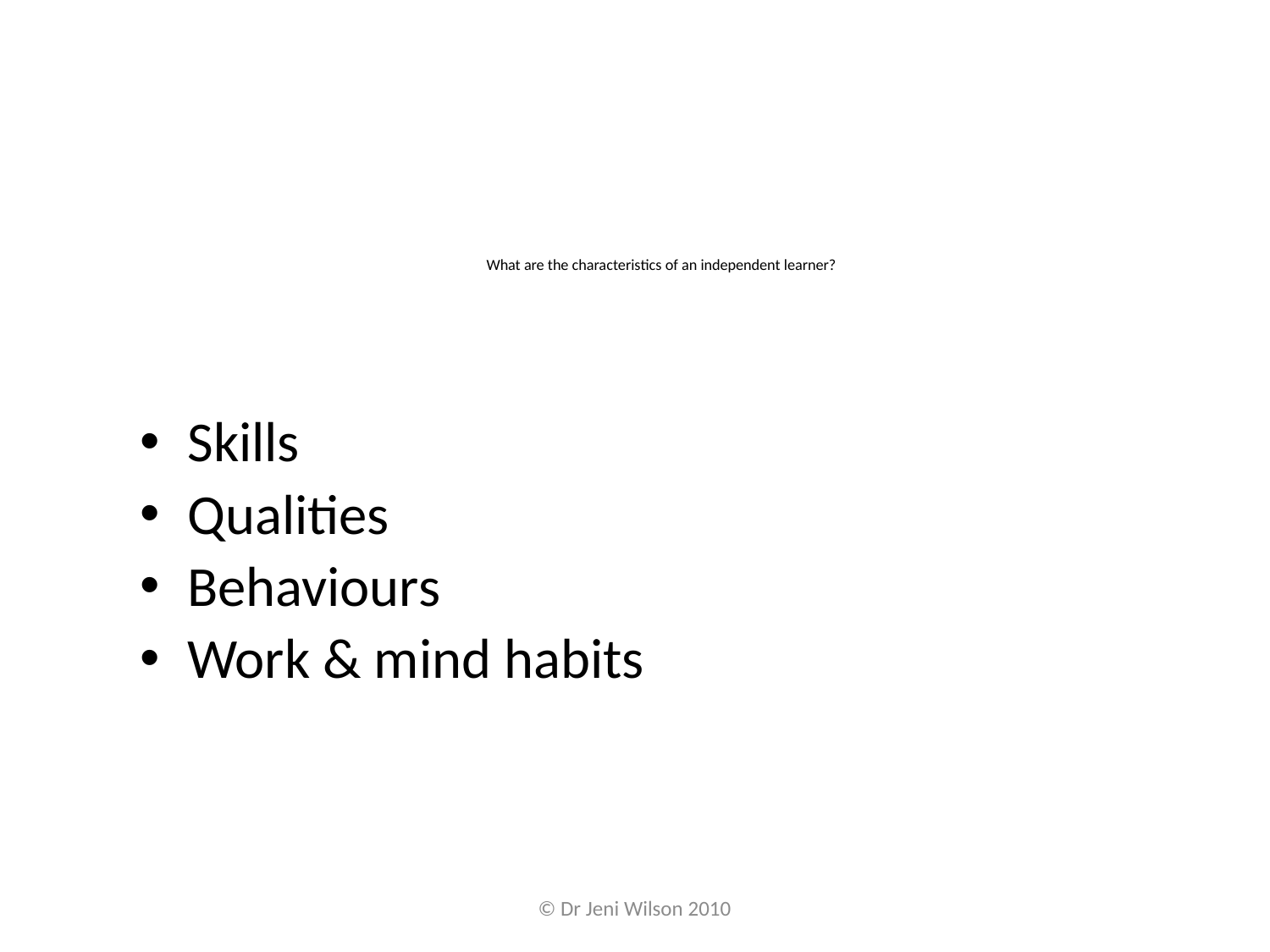

# What are the characteristics of an independent learner?

Skills
Qualities
Behaviours
Work & mind habits

© Dr Jeni Wilson 2010